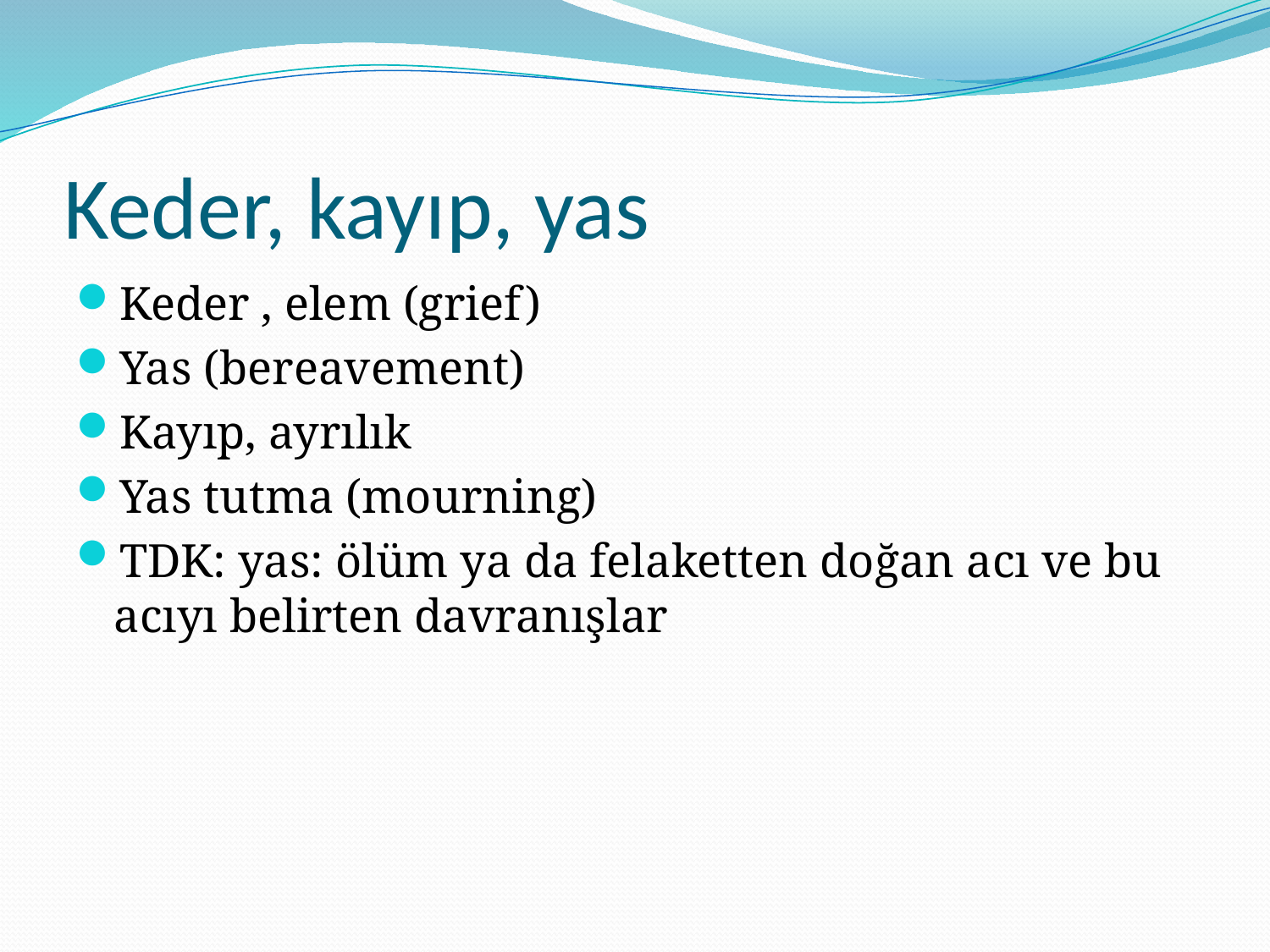

# Keder, kayıp, yas
Keder , elem (grief)
Yas (bereavement)
Kayıp, ayrılık
Yas tutma (mourning)
TDK: yas: ölüm ya da felaketten doğan acı ve bu acıyı belirten davranışlar